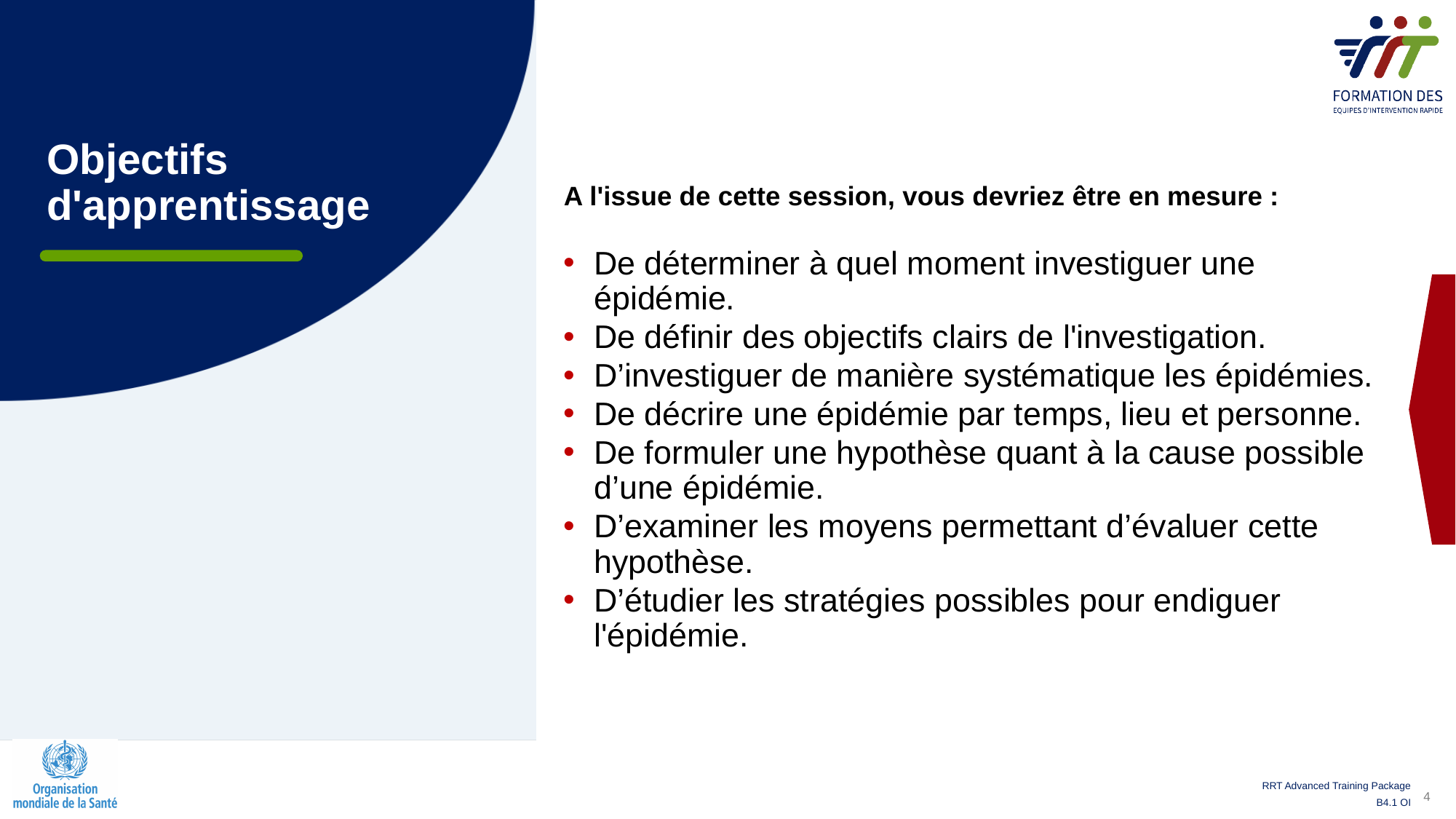

Objectifs d'apprentissage
A l'issue de cette session, vous devriez être en mesure :

De déterminer à quel moment investiguer une  épidémie.
De définir des objectifs clairs de l'investigation.
D’investiguer de manière systématique les épidémies.
De décrire une épidémie par temps, lieu et personne.
De formuler une hypothèse quant à la cause possible d’une épidémie.
D’examiner les moyens permettant d’évaluer cette hypothèse.
D’étudier les stratégies possibles pour endiguer l'épidémie.